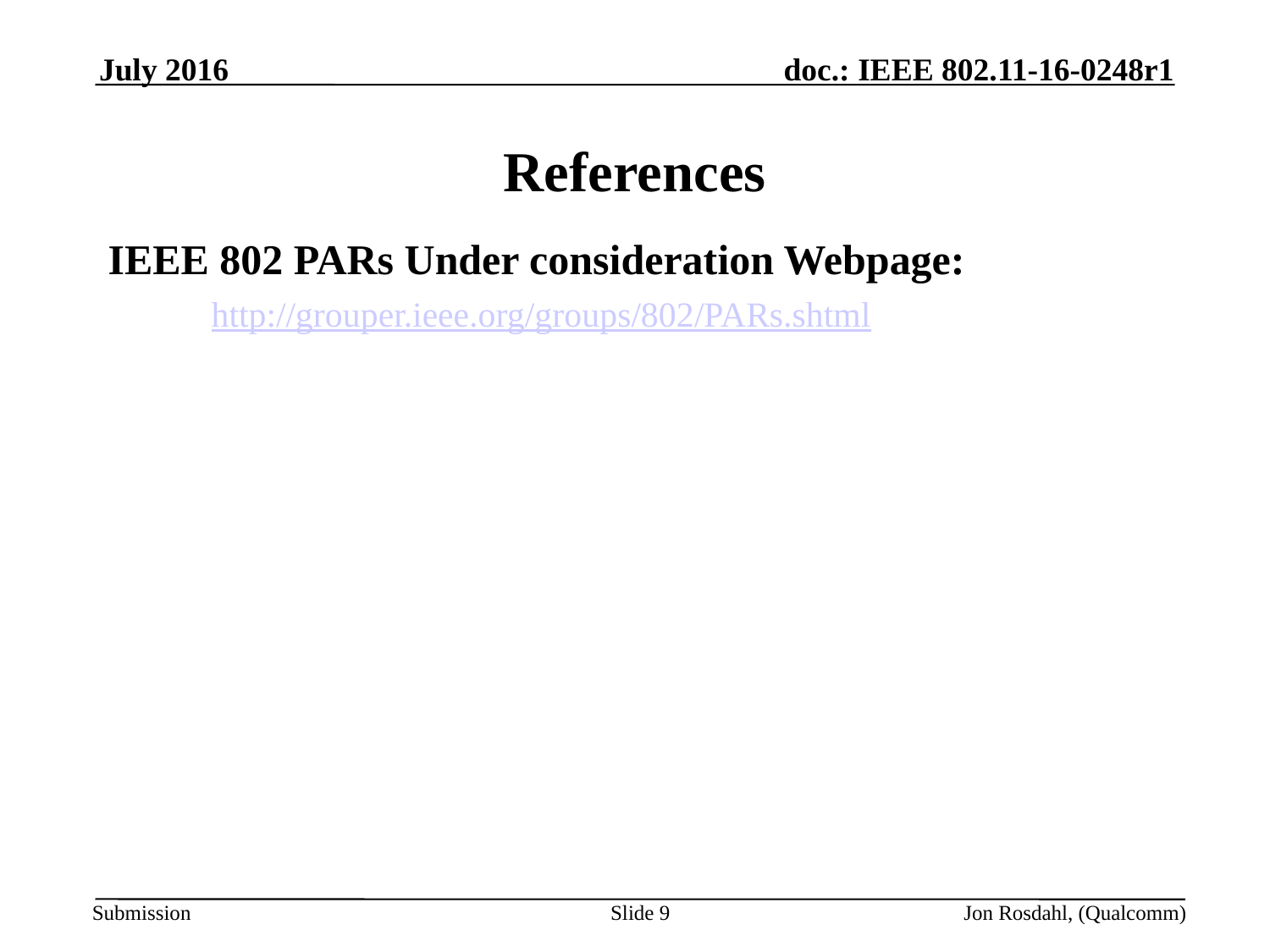

July 2016
# References
IEEE 802 PARs Under consideration Webpage:
	http://grouper.ieee.org/groups/802/PARs.shtml

Slide 9
Jon Rosdahl, (Qualcomm)